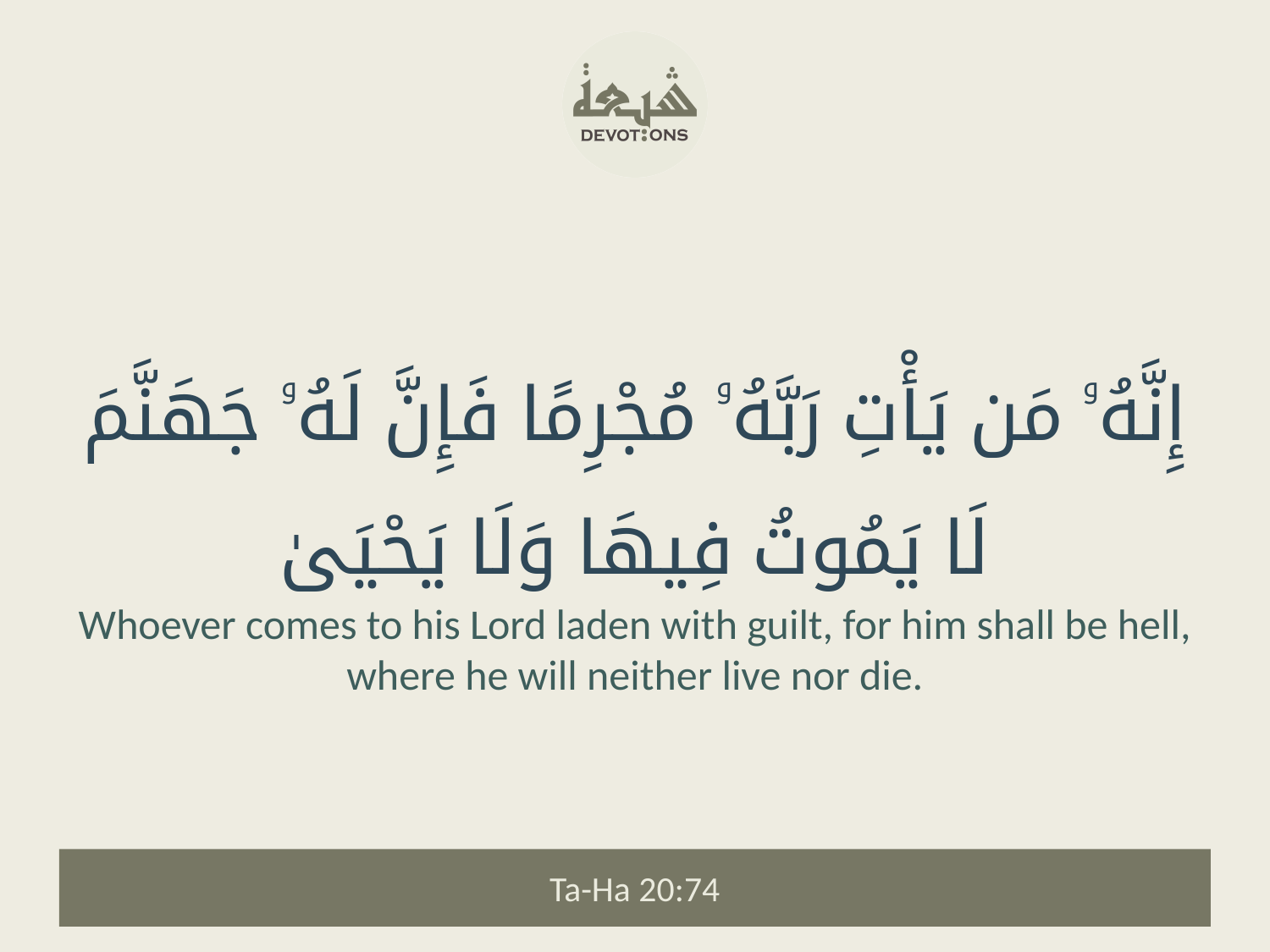

إِنَّهُۥ مَن يَأْتِ رَبَّهُۥ مُجْرِمًا فَإِنَّ لَهُۥ جَهَنَّمَ لَا يَمُوتُ فِيهَا وَلَا يَحْيَىٰ
Whoever comes to his Lord laden with guilt, for him shall be hell, where he will neither live nor die.
Ta-Ha 20:74